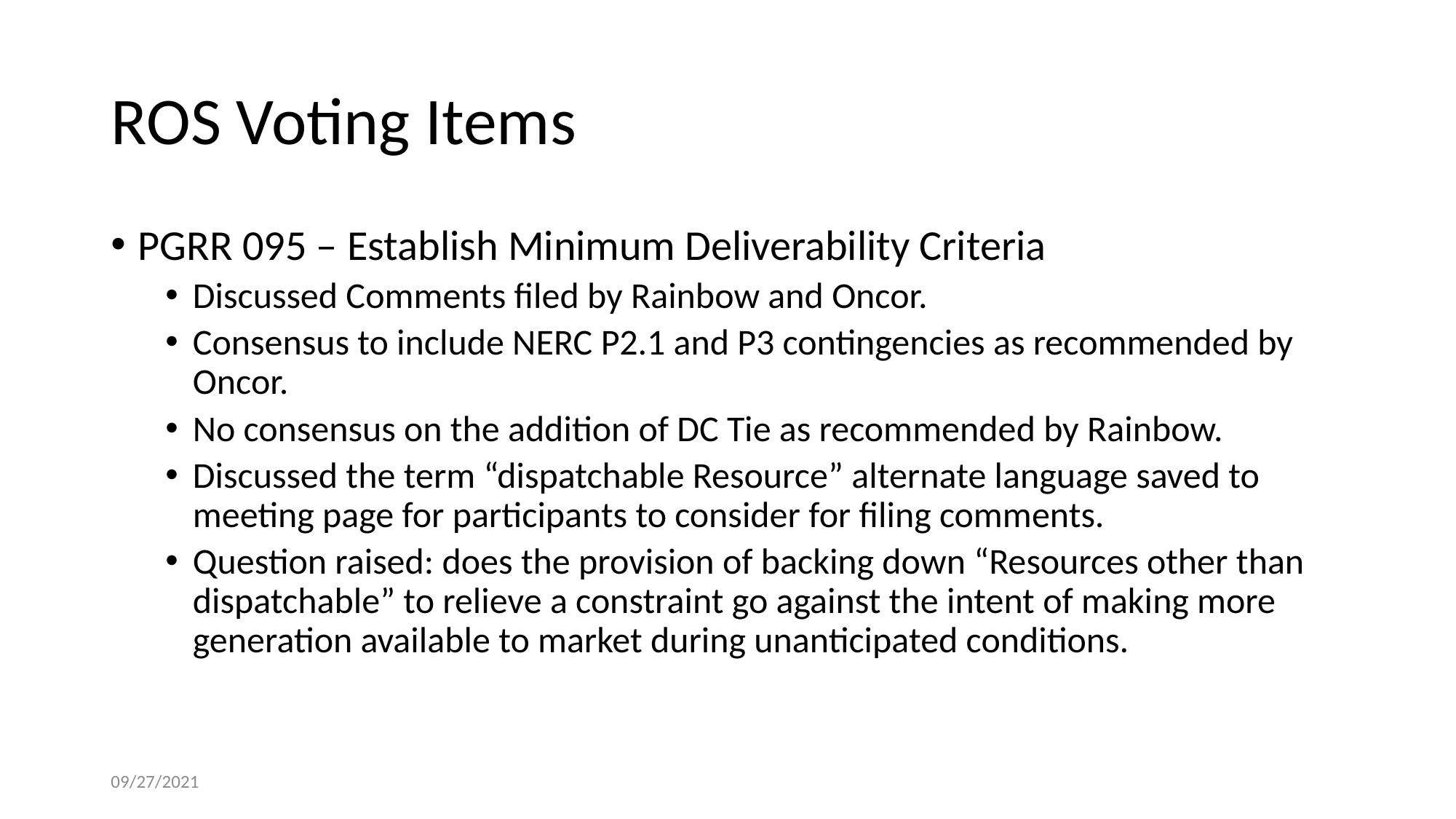

# ROS Voting Items
PGRR 095 – Establish Minimum Deliverability Criteria
Discussed Comments filed by Rainbow and Oncor.
Consensus to include NERC P2.1 and P3 contingencies as recommended by Oncor.
No consensus on the addition of DC Tie as recommended by Rainbow.
Discussed the term “dispatchable Resource” alternate language saved to meeting page for participants to consider for filing comments.
Question raised: does the provision of backing down “Resources other than dispatchable” to relieve a constraint go against the intent of making more generation available to market during unanticipated conditions.

09/27/2021